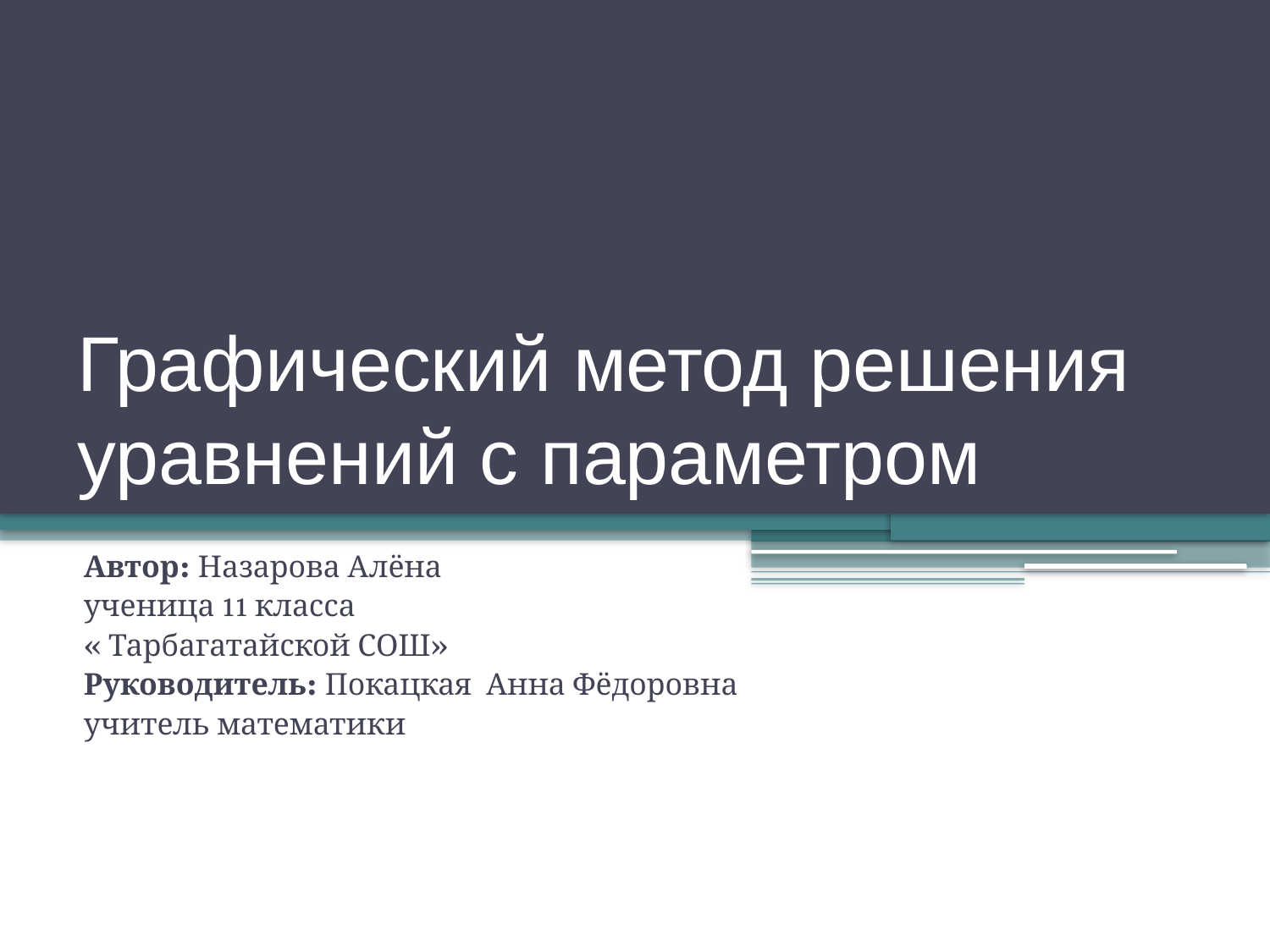

# Графический метод решения уравнений с параметром
Автор: Назарова Алёна
ученица 11 класса
« Тарбагатайской СОШ»
Руководитель: Покацкая  Анна Фёдоровна
учитель математики